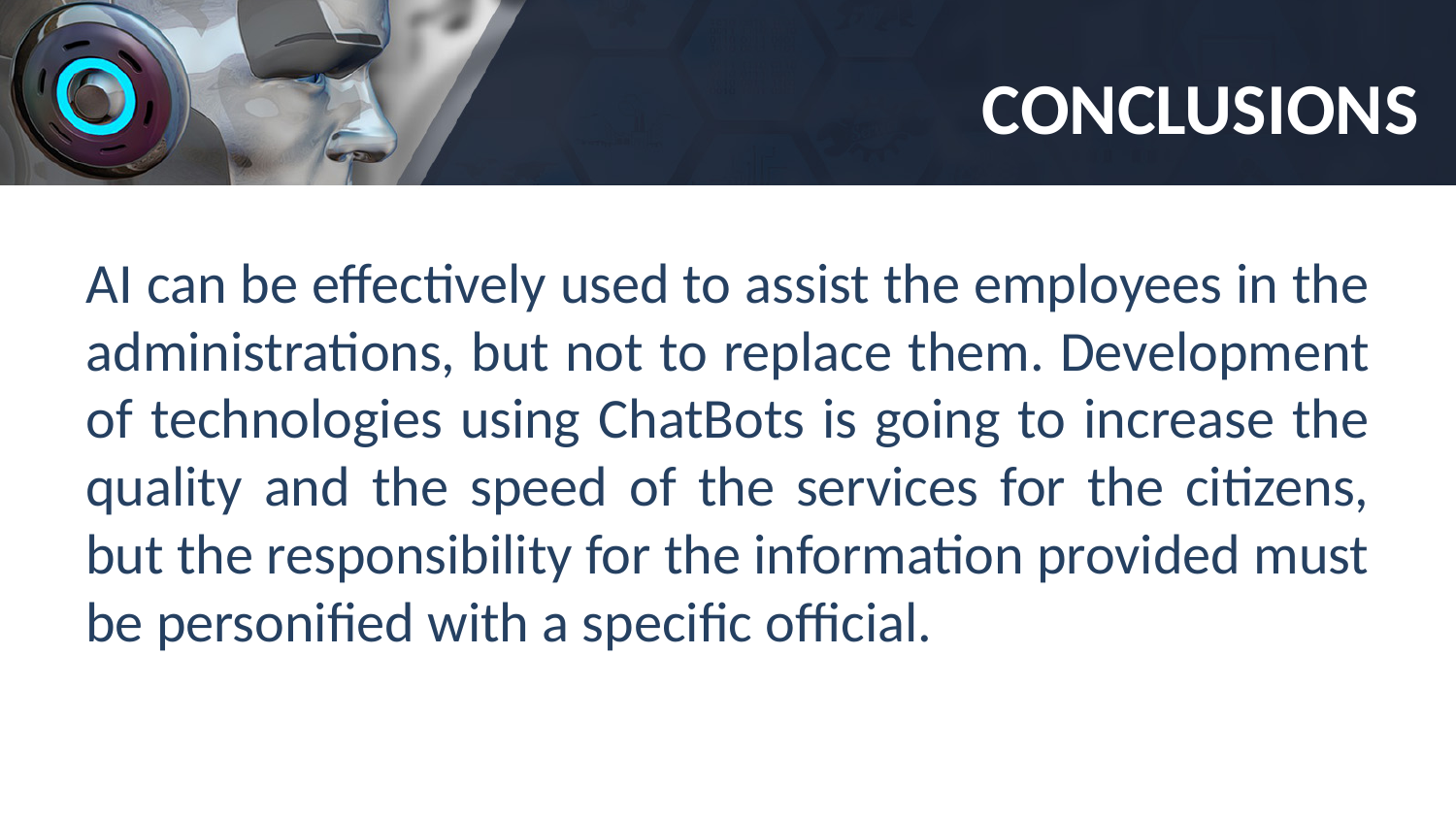

# ConclusionS
AI can be effectively used to assist the employees in the administrations, but not to replace them. Development of technologies using ChatBots is going to increase the quality and the speed of the services for the citizens, but the responsibility for the information provided must be personified with a specific official.